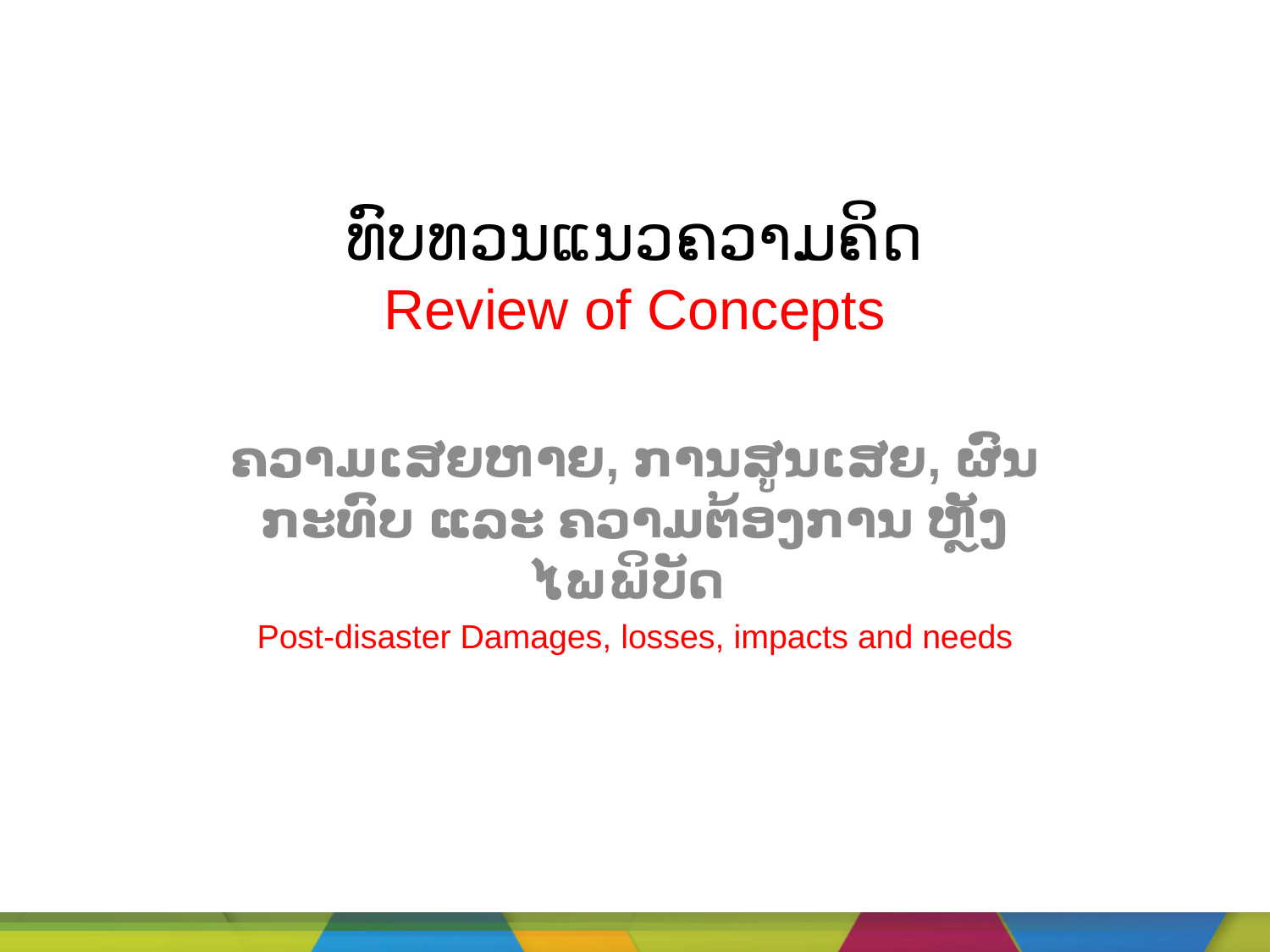

# ທົບທວນແນວຄວາມຄິດ Review of Concepts
ຄວາມເສຍຫາຍ, ການສູນເສຍ, ຜົນກະທົບ ແລະ ຄວາມຕ້ອງການ ຫຼັງໄພພິບັດ
Post-disaster Damages, losses, impacts and needs